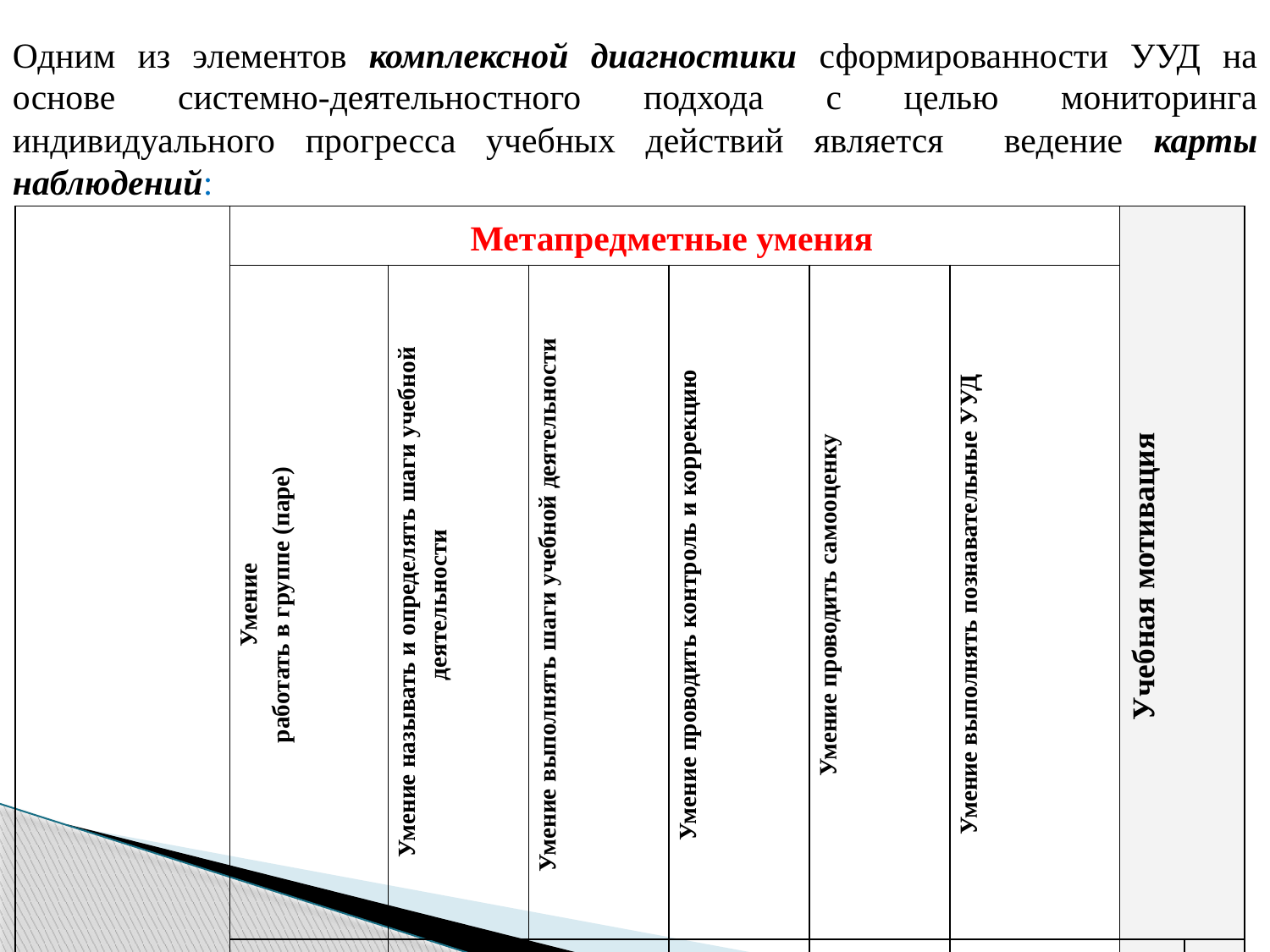

Одним из элементов комплексной диагностики сформированности УУД на основе системно-деятельностного подхода с целью мониторинга индивидуального прогресса учебных действий является  ведение карты наблюдений:

|  | Метапредметные умения |  |  |  |  |  |  |  |  |  |  |  |  |  |  |  |  |  |  |  |  |  |  |  | Учебная мотивация |  |
| --- | --- | --- | --- | --- | --- | --- | --- | --- | --- | --- | --- | --- | --- | --- | --- | --- | --- | --- | --- | --- | --- | --- | --- | --- | --- | --- |
|  | Умение работать в группе (паре) |  |  |  | Умение называть и определять шаги учебной деятельности |  |  |  | Умение выполнять шаги учебной деятельности |  |  |  | Умение проводить контроль и коррекцию |  |  |  | Умение проводить самооценку |  |  |  | Умение выполнять познавательные УУД |  |  |  |  |  |
|  | четверть |  |  |  | четверть |  |  |  | четверть |  |  |  | четверть |  |  |  | четверть |  |  |  | четверть |  |  |  | начало года | конец года |
|  | 1 | 2 | 3 | 4 | 1 | 2 | 3 | 4 | 1 | 2 | 3 | 4 | 1 | 2 | 3 | 4 | 1 | 2 | 3 | 4 | 1 | 2 | 3 | 4 |  |  |
| Саша И. | 1 | 1 | 2 | 2 | 1 | 1 | 2 | 2 | - | - | 1 | 2 | - | - | - | 1 | 1 | 1 | 2 | 2 | - | - | 1 | 1 | 2 | 2 |